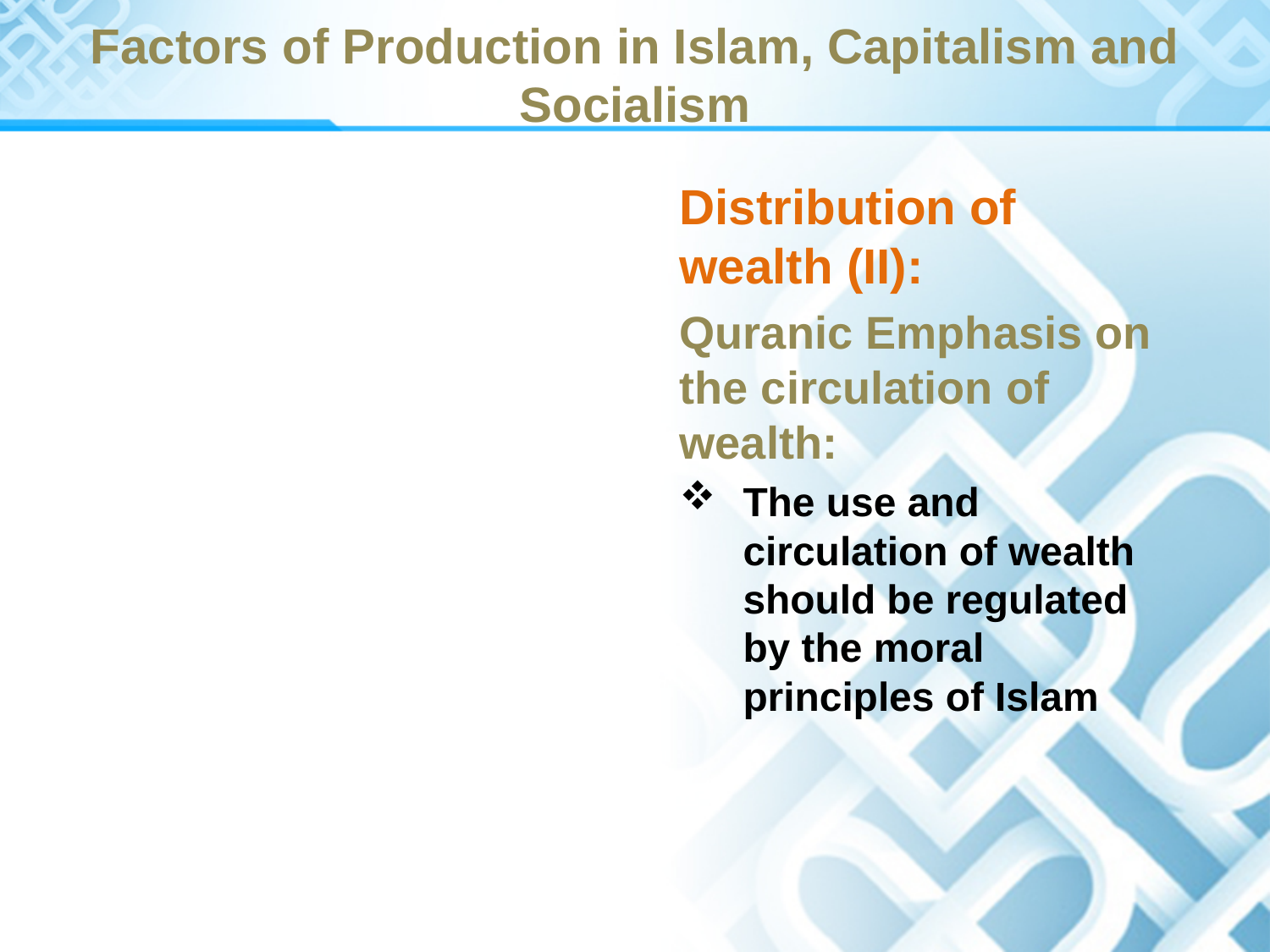

Factors of Production in Islam, Capitalism and Socialism
Distribution of wealth (II):
Quranic Emphasis on the circulation of wealth:
The use and circulation of wealth should be regulated by the moral principles of Islam